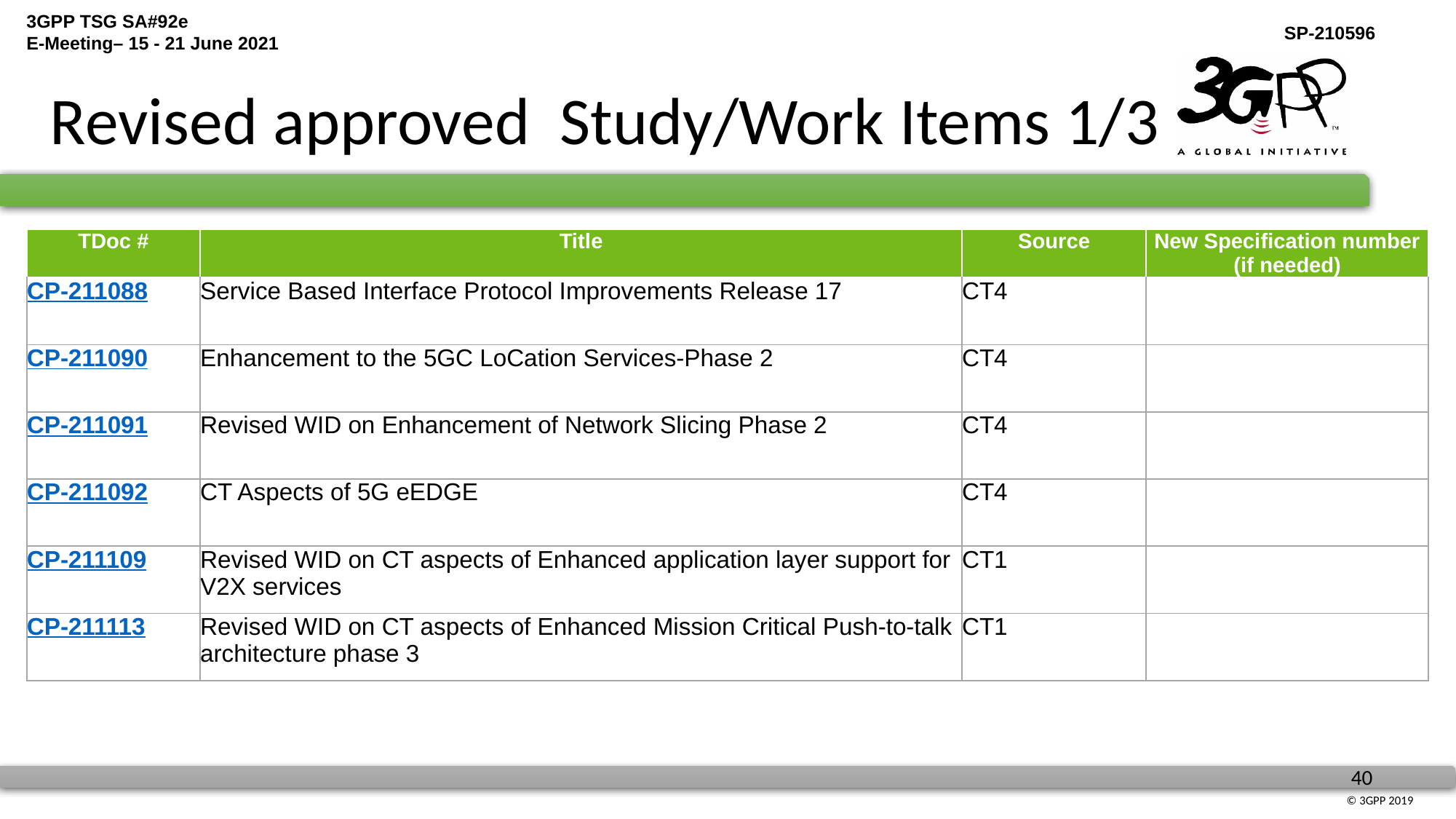

# Revised approved  Study/Work Items 1/3
| TDoc # | Title | Source | New Specification number (if needed) |
| --- | --- | --- | --- |
| CP-211088 | Service Based Interface Protocol Improvements Release 17 | CT4 |  |
| CP-211090 | Enhancement to the 5GC LoCation Services-Phase 2 | CT4 |  |
| CP-211091 | Revised WID on Enhancement of Network Slicing Phase 2 | CT4 |  |
| CP-211092 | CT Aspects of 5G eEDGE | CT4 |  |
| CP-211109 | Revised WID on CT aspects of Enhanced application layer support for V2X services | CT1 |  |
| CP-211113 | Revised WID on CT aspects of Enhanced Mission Critical Push-to-talk architecture phase 3 | CT1 |  |